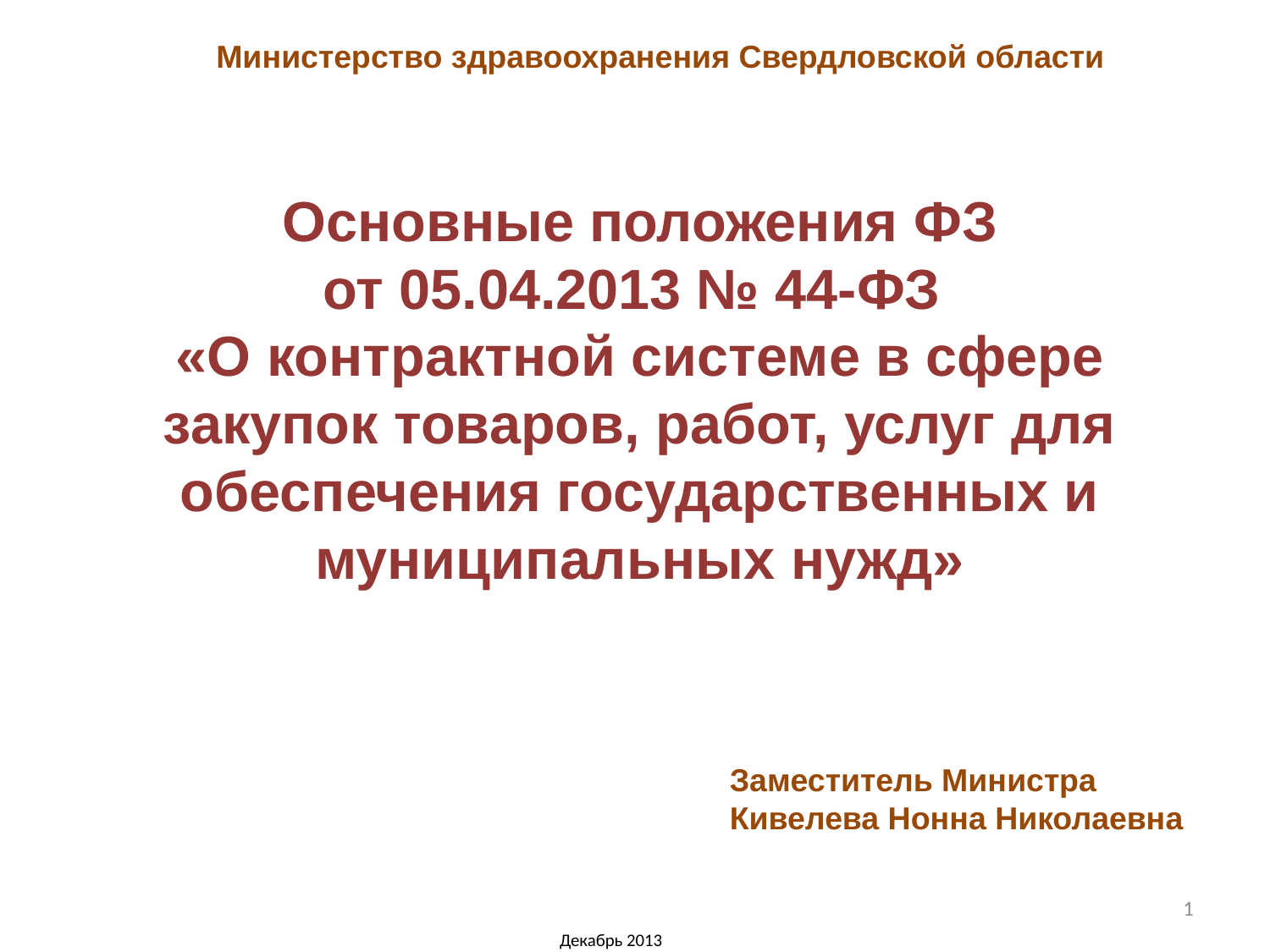

Министерство здравоохранения Свердловской области
Основные положения ФЗ
от 05.04.2013 № 44-ФЗ
«О контрактной системе в сфере закупок товаров, работ, услуг для обеспечения государственных и муниципальных нужд»
Заместитель Министра
Кивелева Нонна Николаевна
1
Декабрь 2013